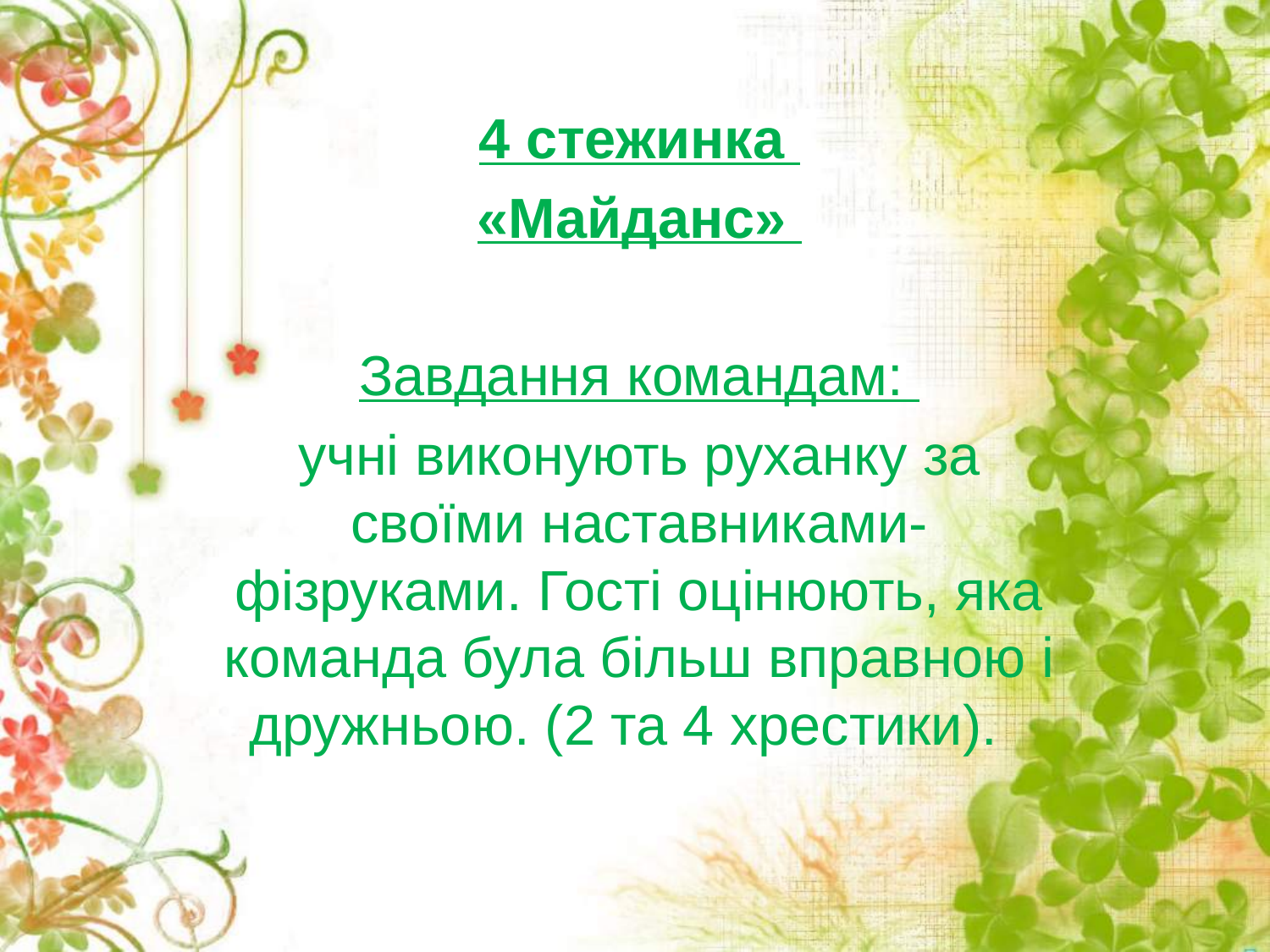

4 стежинка
«Майданс»

Завдання командам:
учні виконують руханку за своїми наставниками-фізруками. Гості оцінюють, яка команда була більш вправною і дружньою. (2 та 4 хрестики).